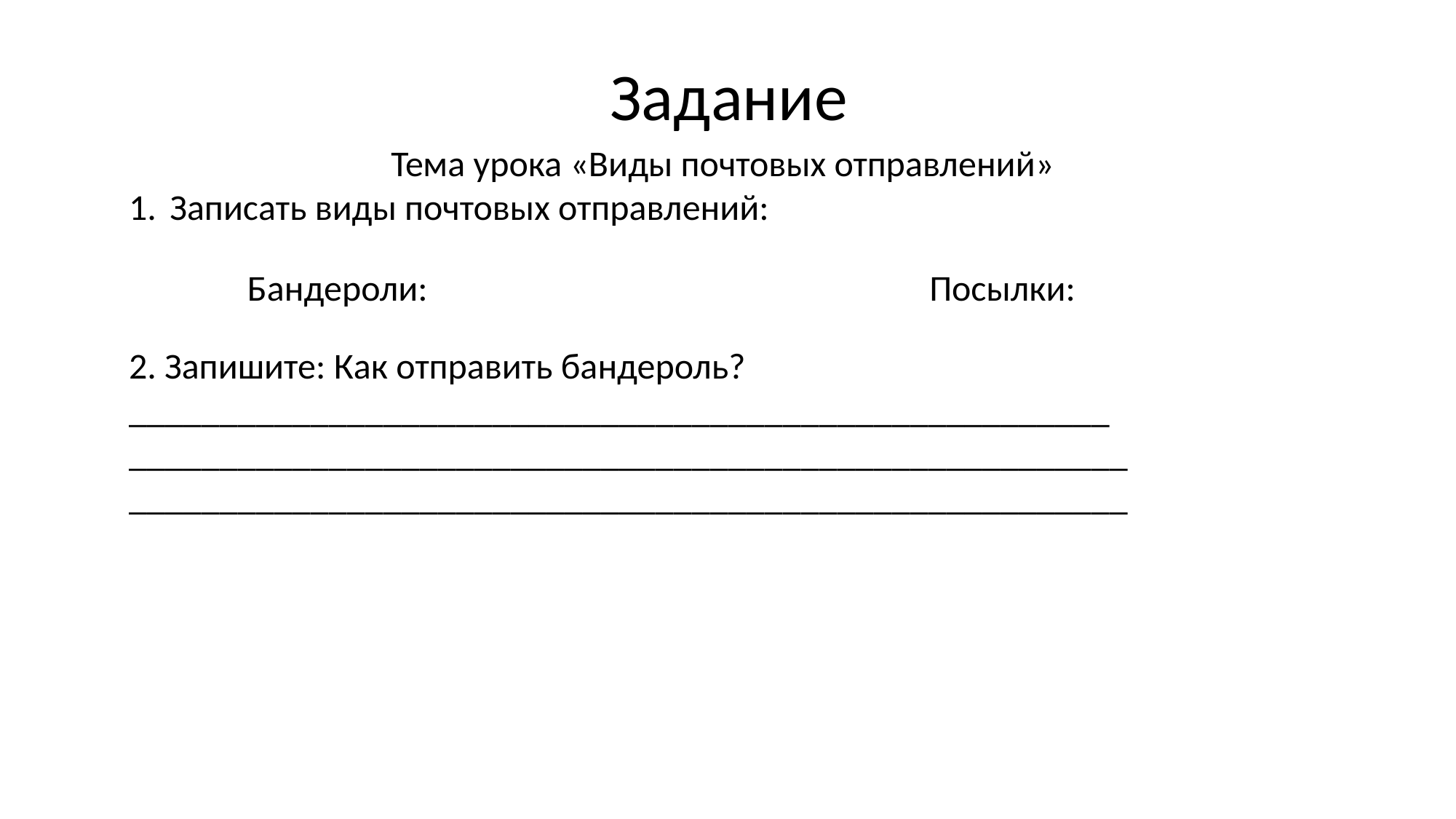

# Задание
Тема урока «Виды почтовых отправлений»
Записать виды почтовых отправлений:

Посылки:
Бандероли:
2. Запишите: Как отправить бандероль?
______________________________________________________
______________________________________________________________________________________________________________